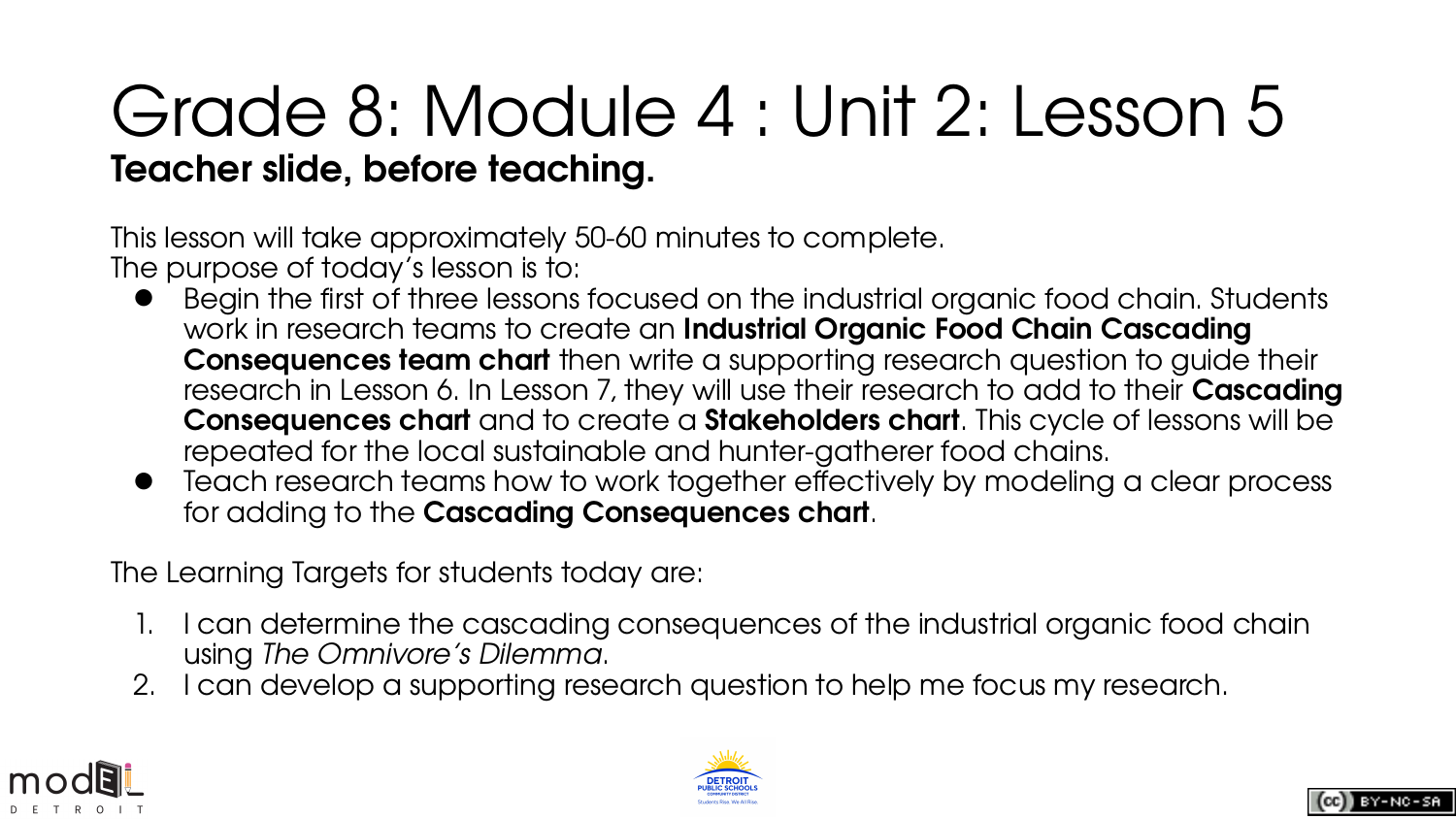

# Grade 8: Module 4 : Unit 2: Lesson 5 Teacher slide, before teaching.

This lesson will take approximately 50-60 minutes to complete.
The purpose of today’s lesson is to:
Begin the first of three lessons focused on the industrial organic food chain. Students work in research teams to create an Industrial Organic Food Chain Cascading Consequences team chart then write a supporting research question to guide their research in Lesson 6. In Lesson 7, they will use their research to add to their Cascading Consequences chart and to create a Stakeholders chart. This cycle of lessons will be repeated for the local sustainable and hunter-gatherer food chains.
Teach research teams how to work together effectively by modeling a clear process for adding to the Cascading Consequences chart.
The Learning Targets for students today are:
I can determine the cascading consequences of the industrial organic food chain using The Omnivore’s Dilemma.
I can develop a supporting research question to help me focus my research.